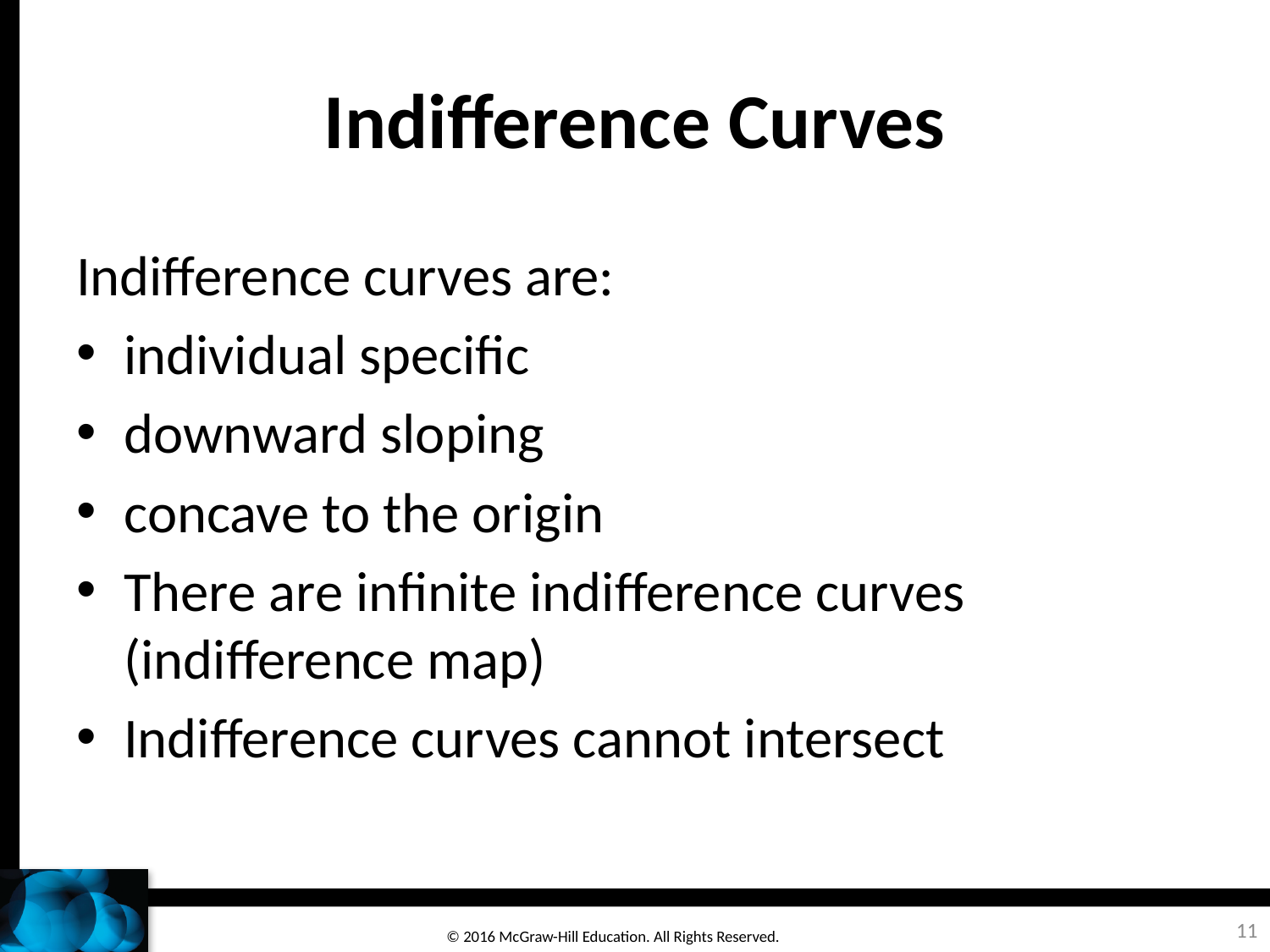

# Indifference Curves
Indifference curves are:
individual specific
downward sloping
concave to the origin
There are infinite indifference curves  (indifference map)
Indifference curves cannot intersect

11
© 2016 McGraw-Hill Education. All Rights Reserved.